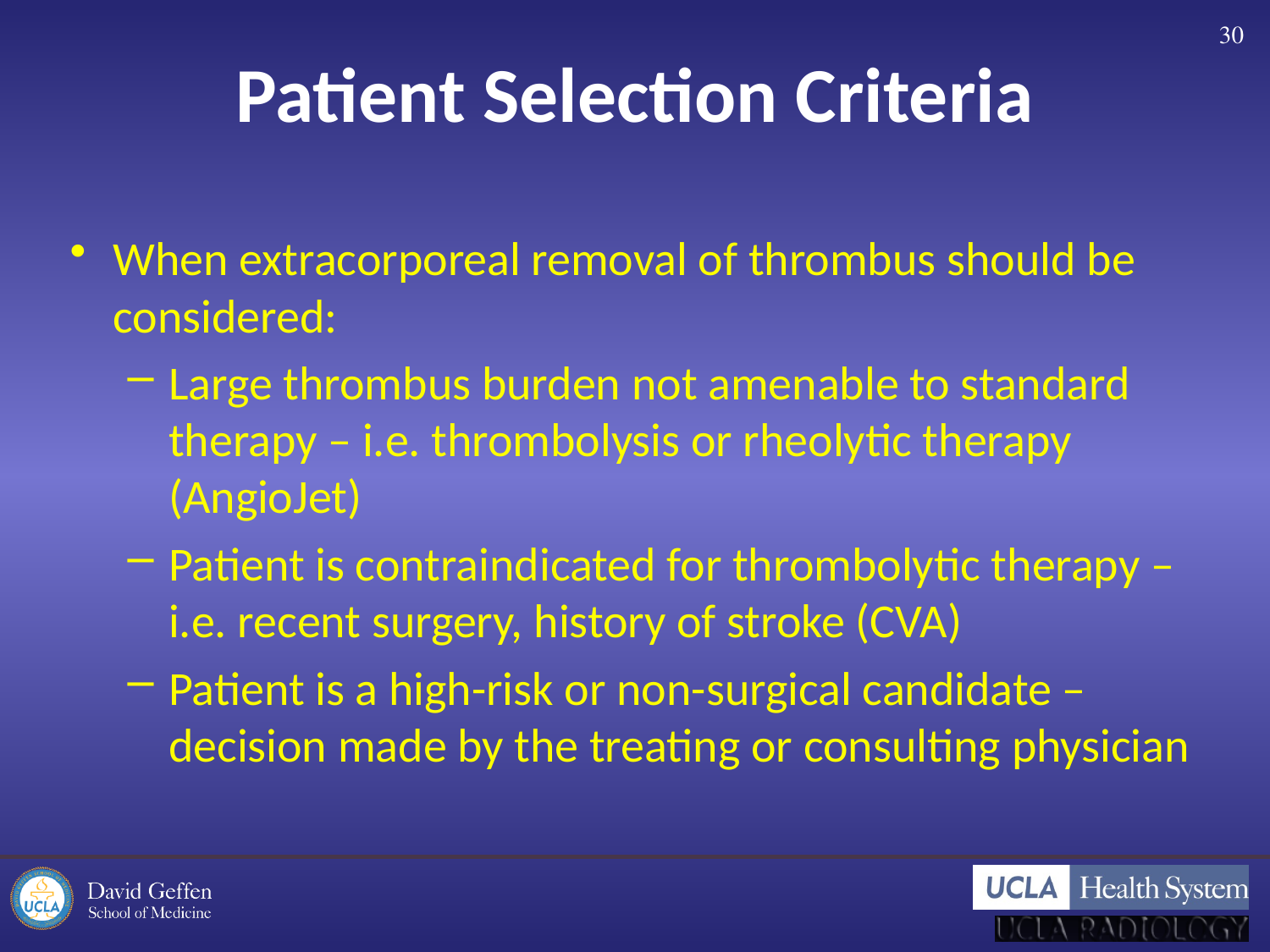

30
# Patient Selection Criteria
When extracorporeal removal of thrombus should be considered:
Large thrombus burden not amenable to standard therapy – i.e. thrombolysis or rheolytic therapy (AngioJet)
Patient is contraindicated for thrombolytic therapy – i.e. recent surgery, history of stroke (CVA)
Patient is a high-risk or non-surgical candidate – decision made by the treating or consulting physician